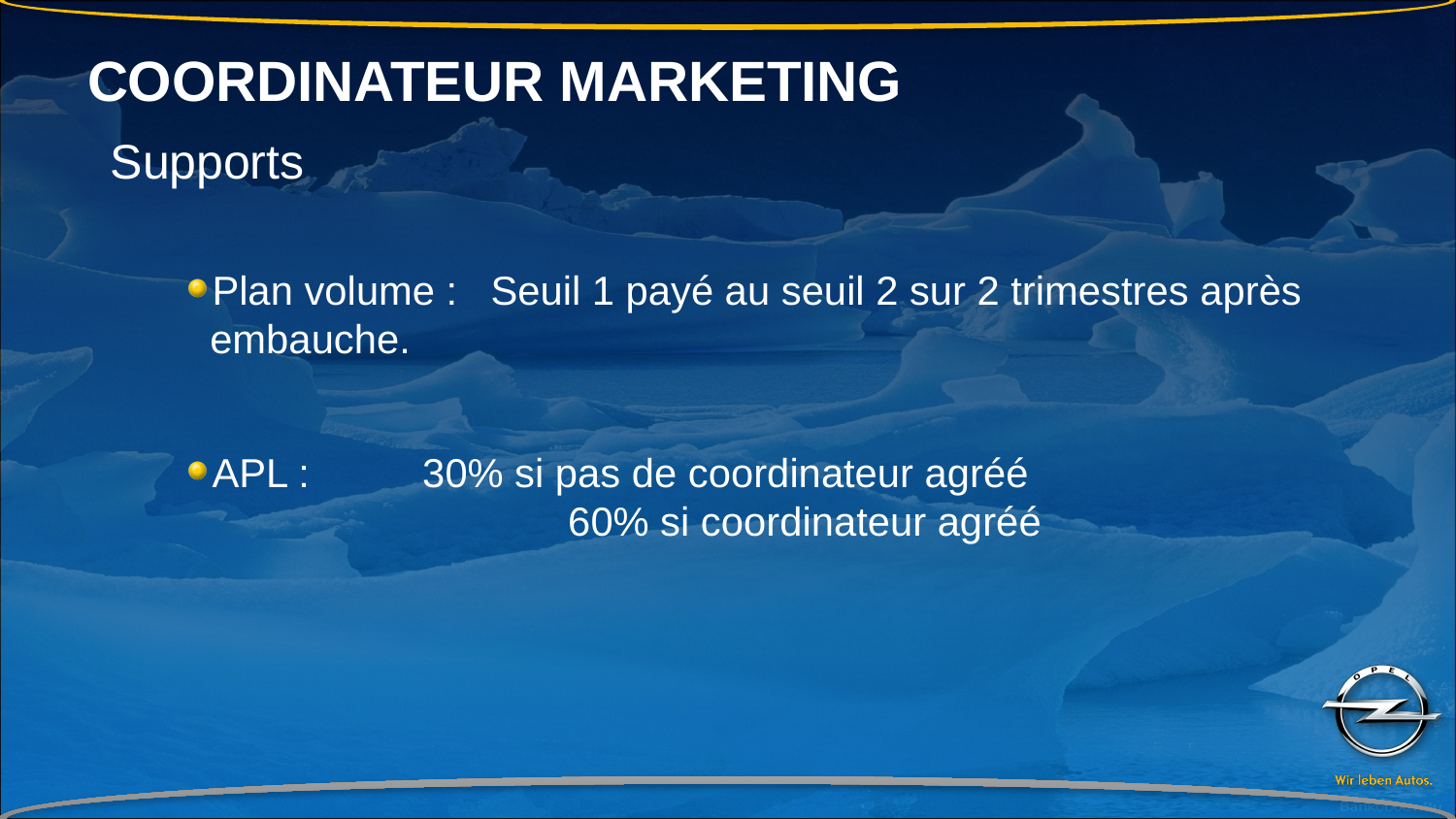

# COORDINATEUR MARKETING
Supports

Plan volume :   Seuil 1 payé au seuil 2 sur 2 trimestres après embauche.

APL : 	      30% si pas de coordinateur agréé
		      60% si coordinateur agréé